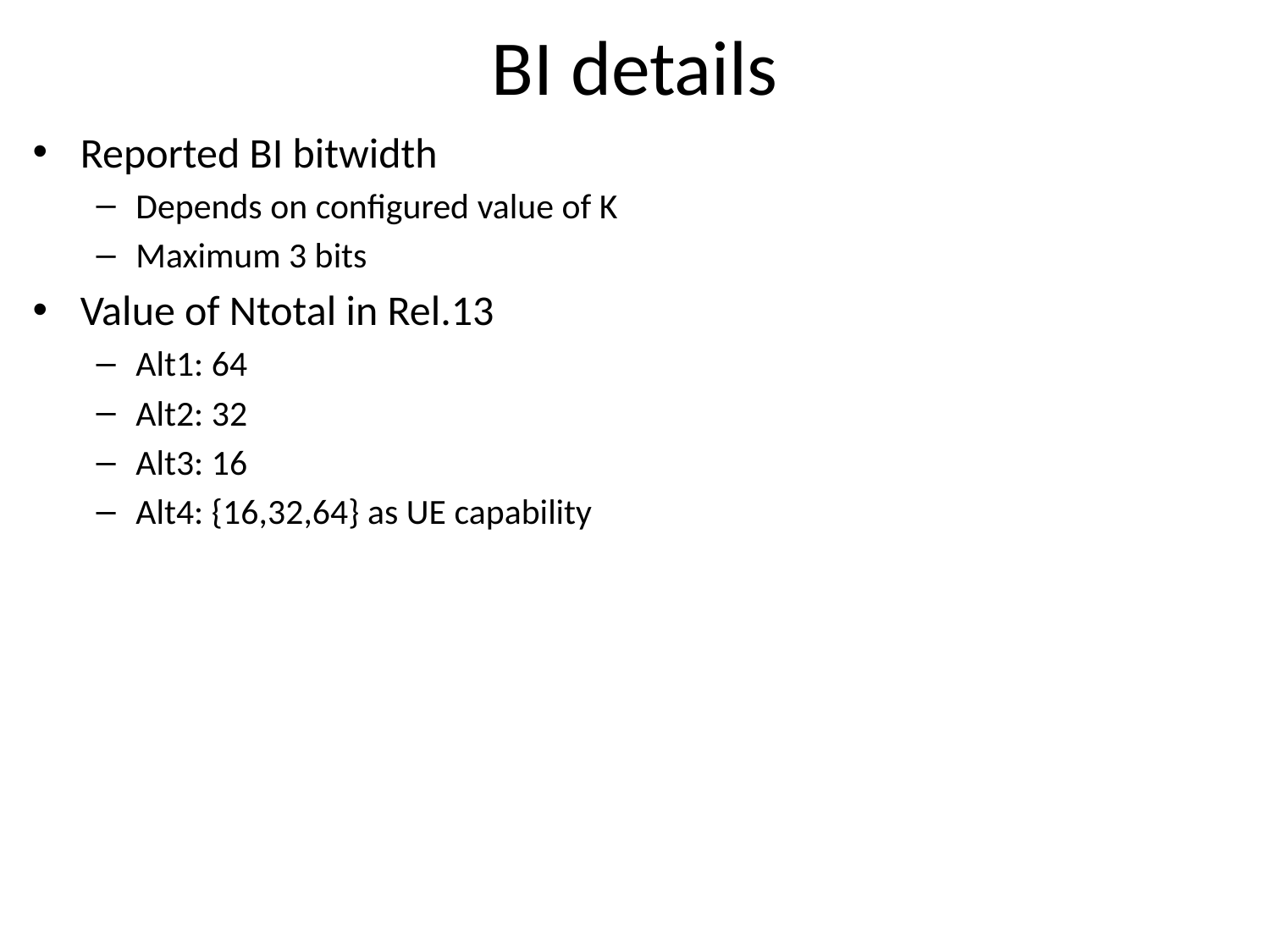

# BI details
Reported BI bitwidth
Depends on configured value of K
Maximum 3 bits
Value of Ntotal in Rel.13
Alt1: 64
Alt2: 32
Alt3: 16
Alt4: {16,32,64} as UE capability